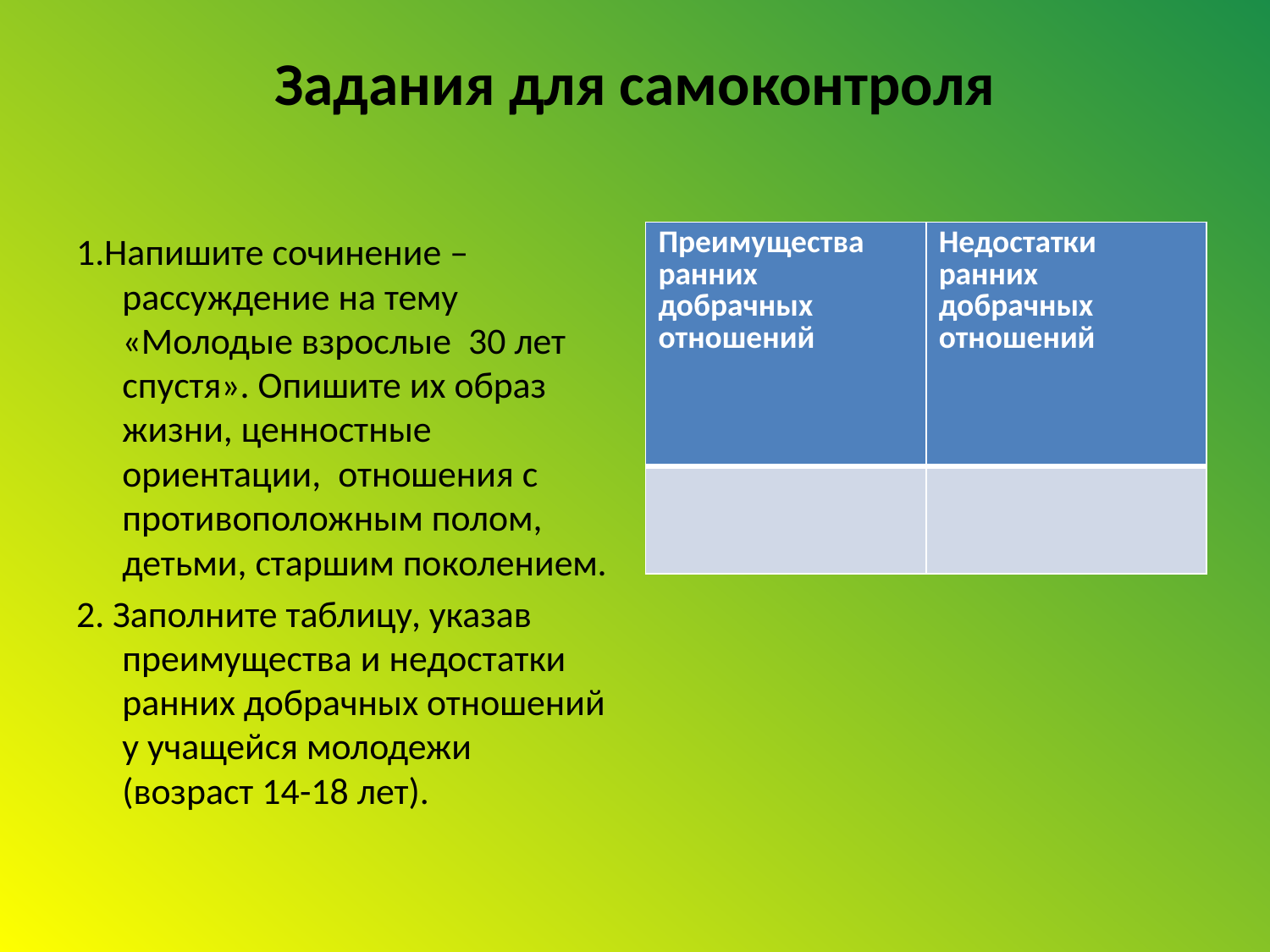

# Задания для самоконтроля
1.Напишите сочинение – рассуждение на тему  «Молодые взрослые  30 лет спустя». Опишите их образ жизни, ценностные ориентации,  отношения с противоположным полом, детьми, старшим поколением.
2. Заполните таблицу, указав преимущества и недостатки   ранних добрачных отношений у учащейся молодежи (возраст 14-18 лет).

| Преимущества ранних добрачных отношений | Недостатки ранних добрачных отношений |
| --- | --- |
|  |  |